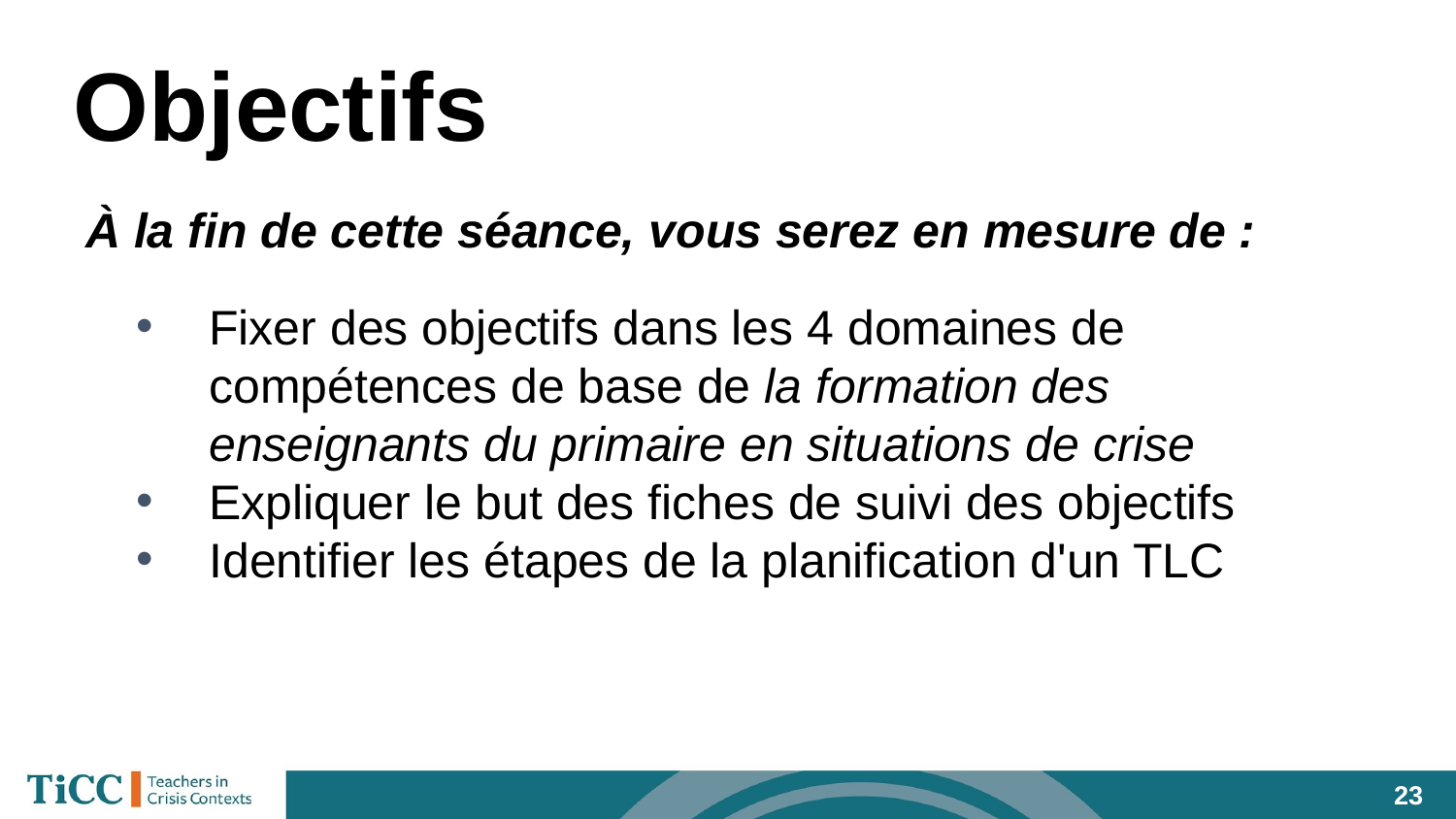

# Objectifs
À la fin de cette séance, vous serez en mesure de :
Fixer des objectifs dans les 4 domaines de compétences de base de la formation des enseignants du primaire en situations de crise
Expliquer le but des fiches de suivi des objectifs
Identifier les étapes de la planification d'un TLC
23